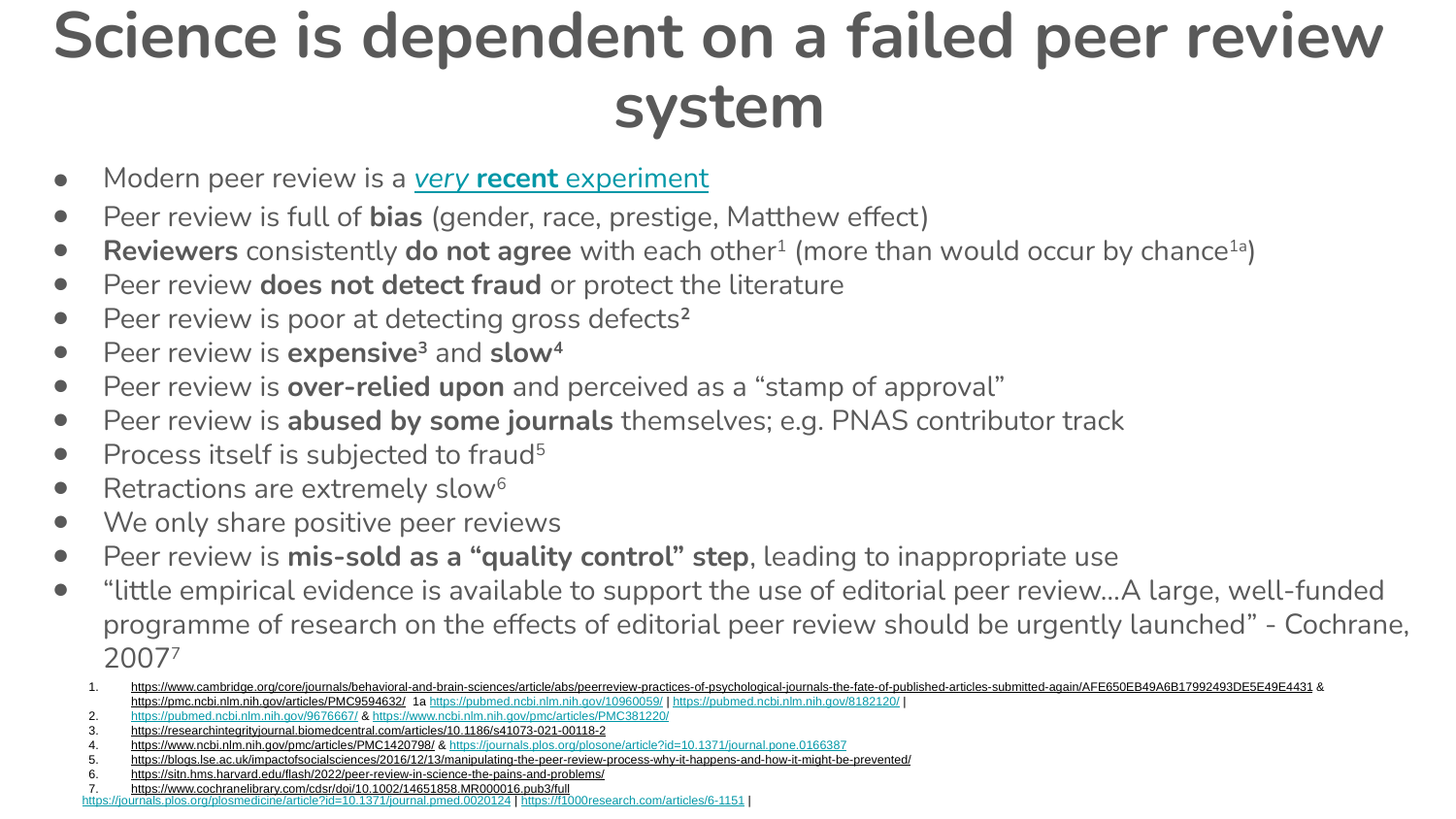

# Science is dependent on a failed peer review system
Modern peer review is a very recent experiment
Peer review is full of bias (gender, race, prestige, Matthew effect)
Reviewers consistently do not agree with each other1 (more than would occur by chance1a)
Peer review does not detect fraud or protect the literature
Peer review is poor at detecting gross defects2
Peer review is expensive3 and slow4
Peer review is over-relied upon and perceived as a “stamp of approval”
Peer review is abused by some journals themselves; e.g. PNAS contributor track
Process itself is subjected to fraud5
Retractions are extremely slow6
We only share positive peer reviews
Peer review is mis-sold as a “quality control” step, leading to inappropriate use
“little empirical evidence is available to support the use of editorial peer review…A large, well‐funded programme of research on the effects of editorial peer review should be urgently launched” - Cochrane, 20077
https://www.cambridge.org/core/journals/behavioral-and-brain-sciences/article/abs/peerreview-practices-of-psychological-journals-the-fate-of-published-articles-submitted-again/AFE650EB49A6B17992493DE5E49E4431 & https://pmc.ncbi.nlm.nih.gov/articles/PMC9594632/  1a https://pubmed.ncbi.nlm.nih.gov/10960059/ | https://pubmed.ncbi.nlm.nih.gov/8182120/ |
https://pubmed.ncbi.nlm.nih.gov/9676667/ & https://www.ncbi.nlm.nih.gov/pmc/articles/PMC381220/
https://researchintegrityjournal.biomedcentral.com/articles/10.1186/s41073-021-00118-2
https://www.ncbi.nlm.nih.gov/pmc/articles/PMC1420798/ & https://journals.plos.org/plosone/article?id=10.1371/journal.pone.0166387
https://blogs.lse.ac.uk/impactofsocialsciences/2016/12/13/manipulating-the-peer-review-process-why-it-happens-and-how-it-might-be-prevented/
https://sitn.hms.harvard.edu/flash/2022/peer-review-in-science-the-pains-and-problems/
https://www.cochranelibrary.com/cdsr/doi/10.1002/14651858.MR000016.pub3/full
https://journals.plos.org/plosmedicine/article?id=10.1371/journal.pmed.0020124 | https://f1000research.com/articles/6-1151 |